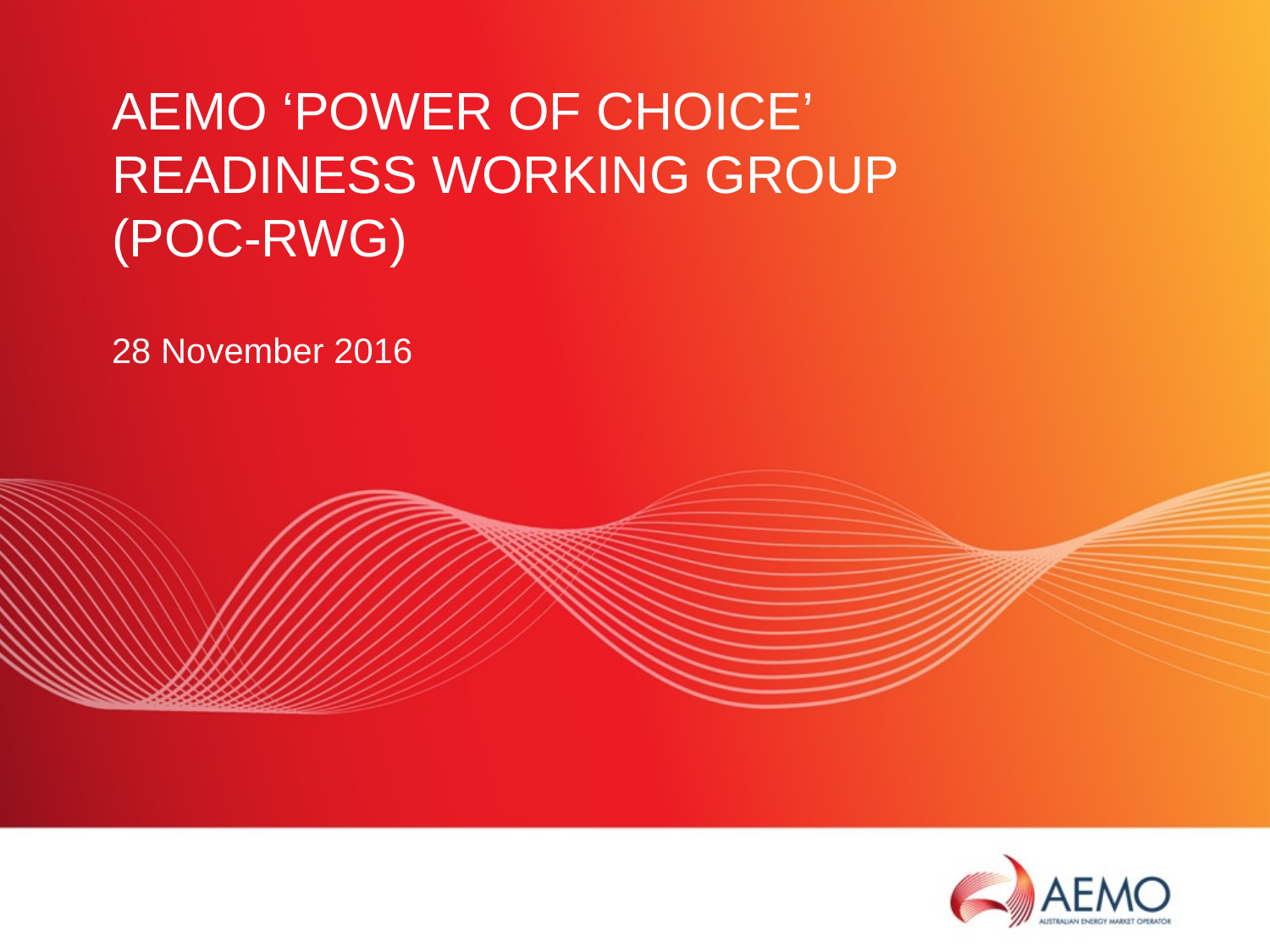

# AEMO ‘Power of choice’ Readiness Working Group (POC-RWG)
28 November 2016